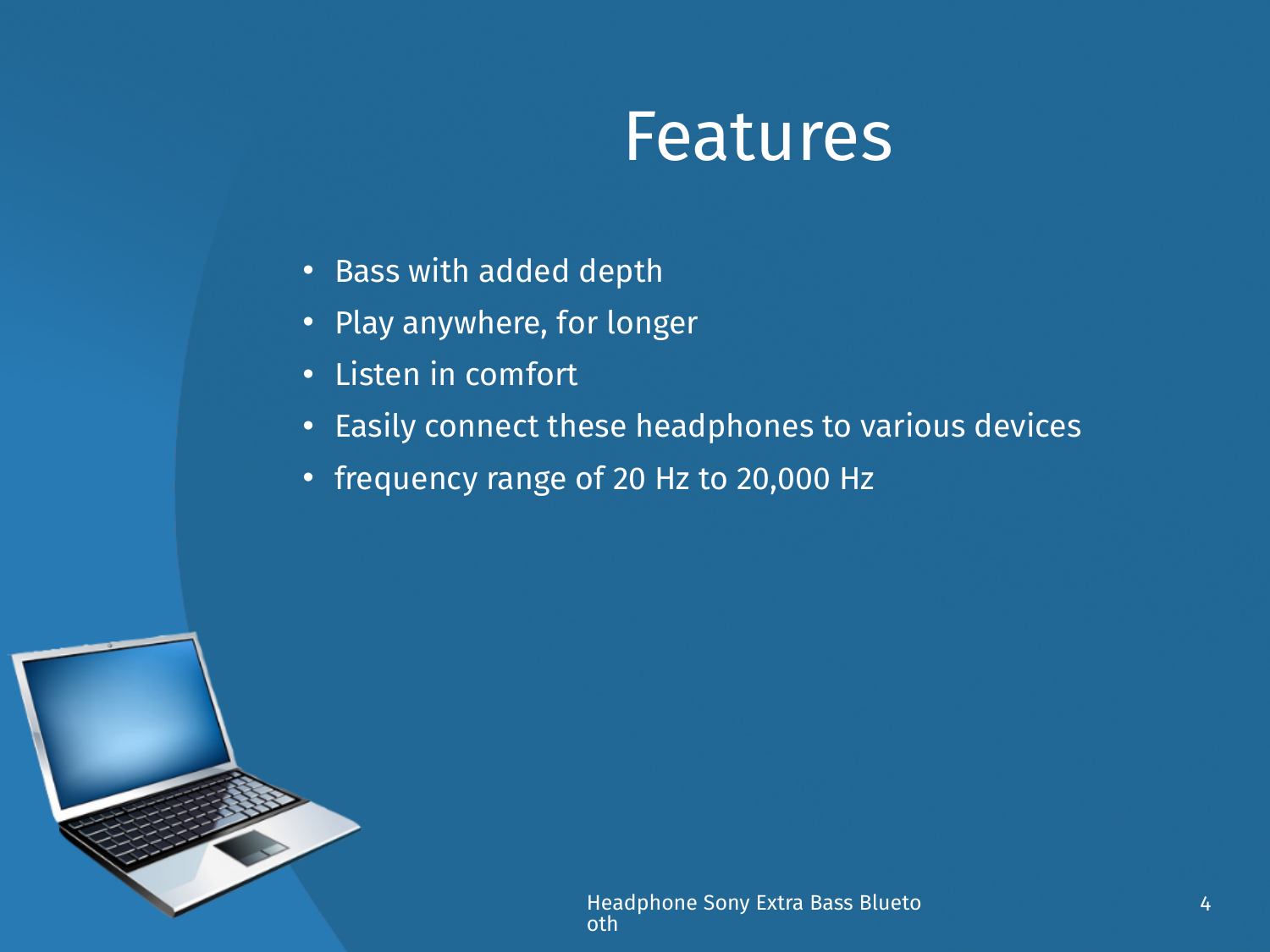

# Features
Bass with added depth
Play anywhere, for longer
Listen in comfort
Easily connect these headphones to various devices
frequency range of 20 Hz to 20,000 Hz

Headphone Sony Extra Bass Bluetooth
4